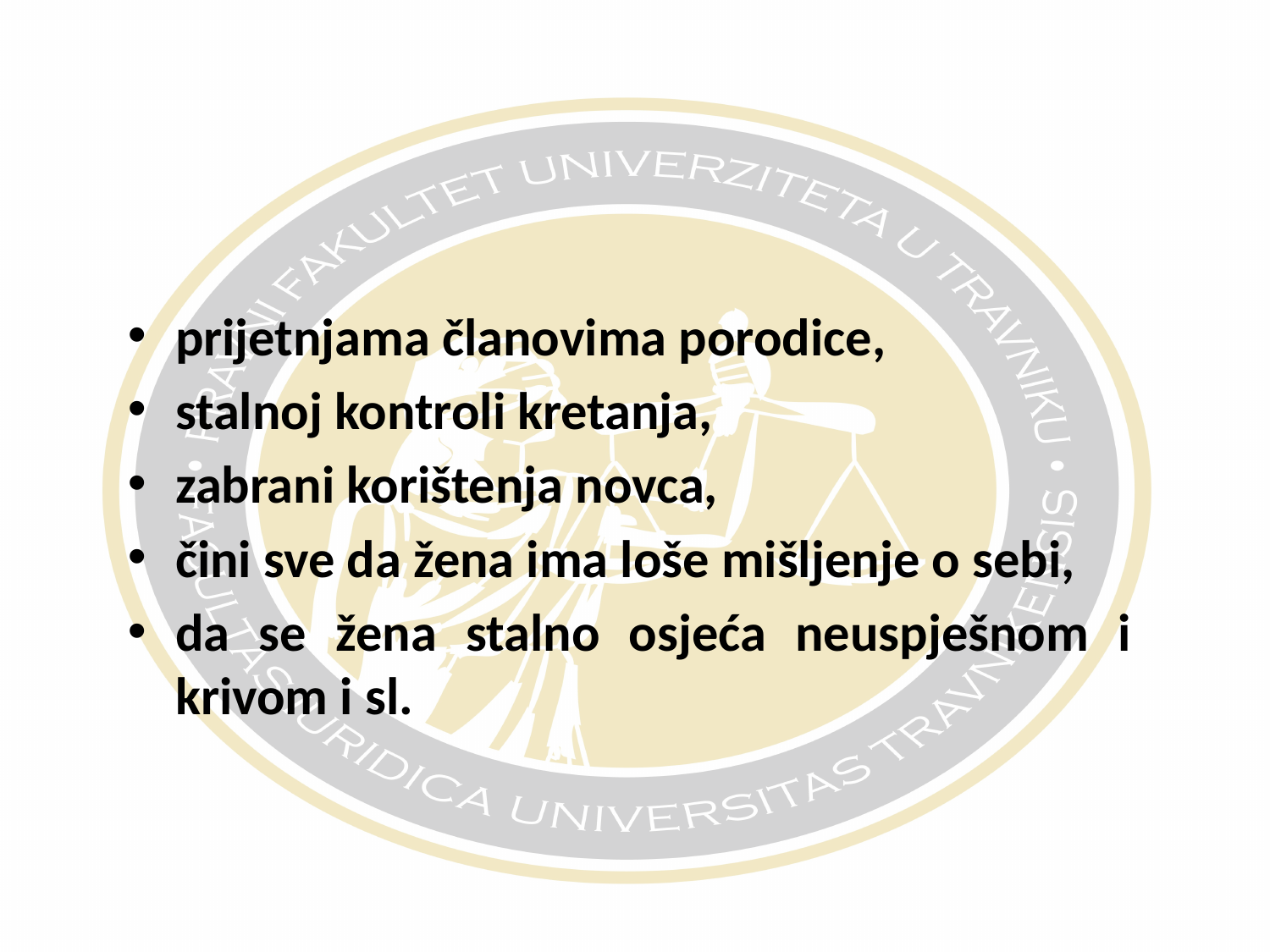

#

prijetnjama članovima porodice,
stalnoj kontroli kretanja,
zabrani korištenja novca,
čini sve da žena ima loše mišljenje o sebi,
da se žena stalno osjeća neuspješnom i krivom i sl.